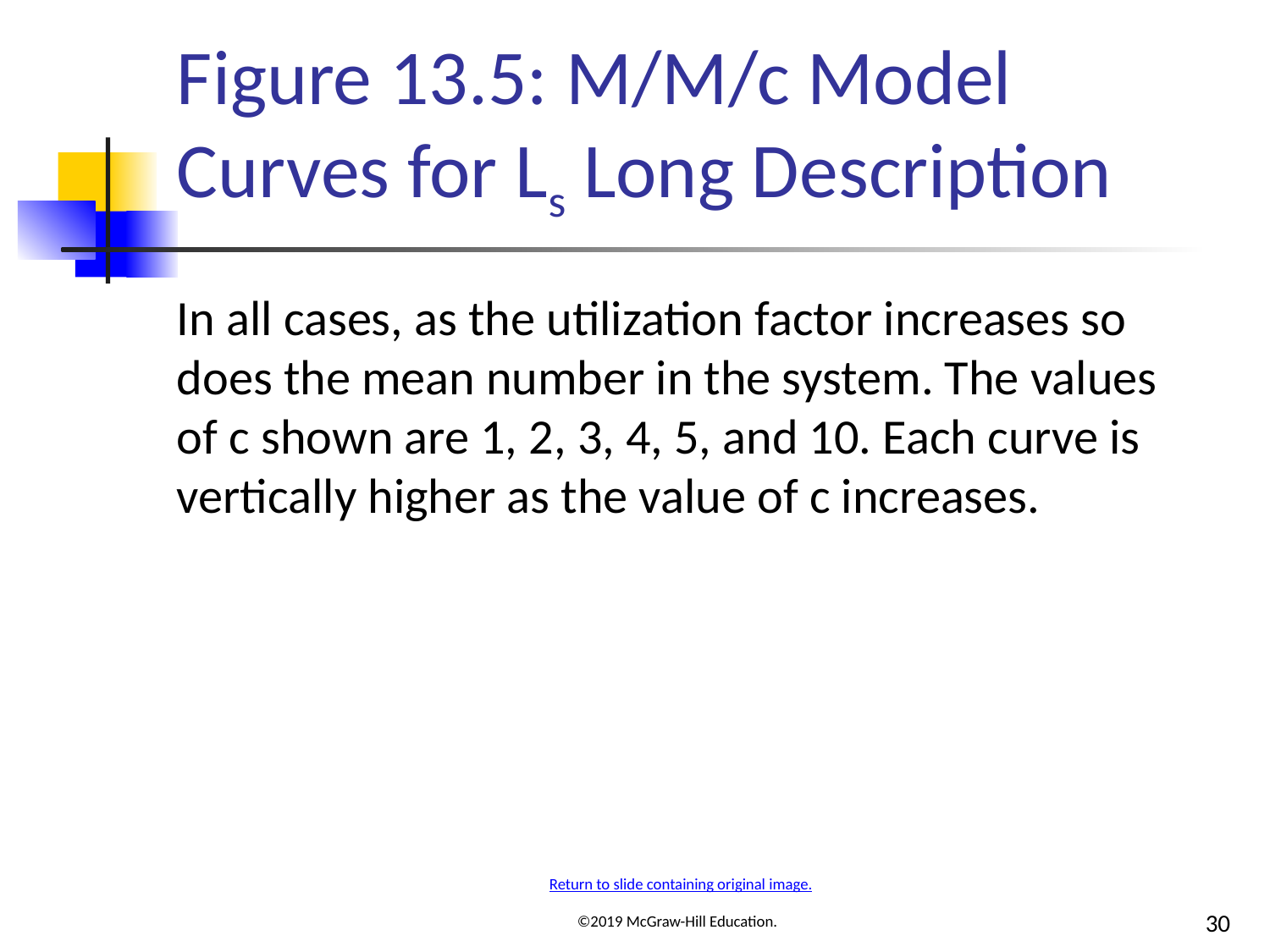

# Figure 13.5: M/M/c Model Curves for Ls Long Description
In all cases, as the utilization factor increases so does the mean number in the system. The values of c shown are 1, 2, 3, 4, 5, and 10. Each curve is vertically higher as the value of c increases.
Return to slide containing original image.